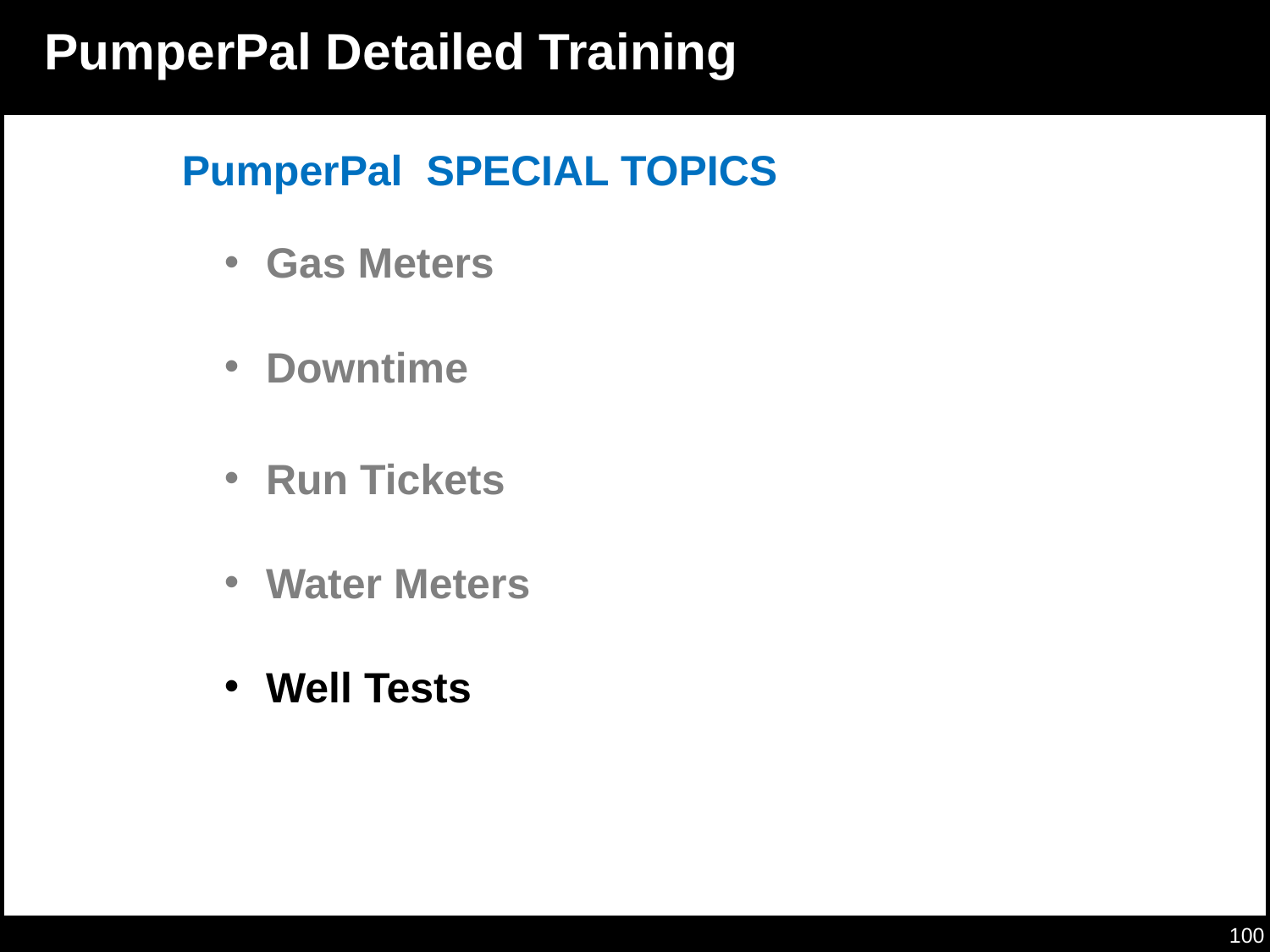

# Well Tests
PumperPal Detailed Training
PumperPal  SPECIAL TOPICS
 Gas Meters
 Downtime
 Run Tickets
 Water Meters
 Well Tests